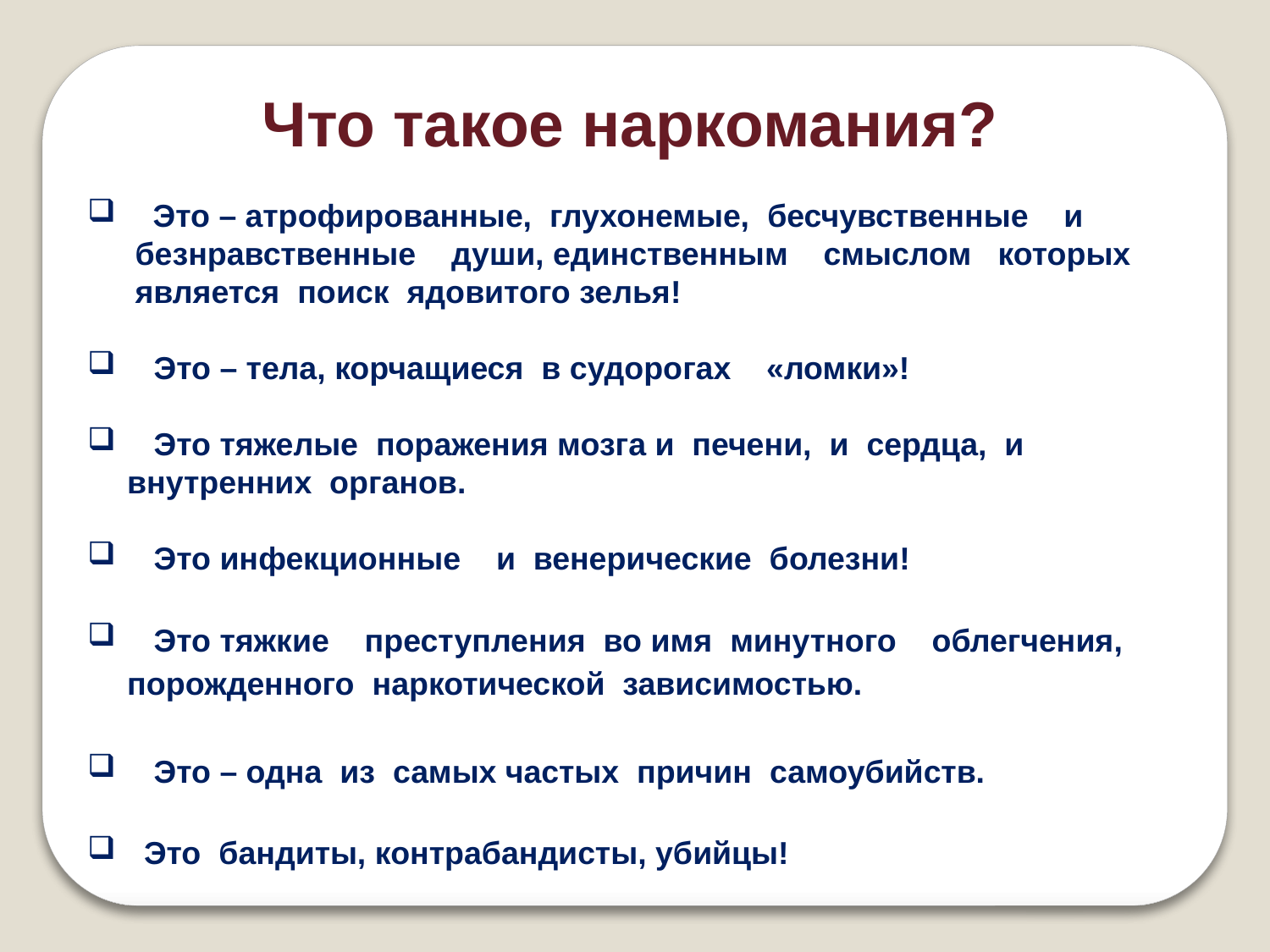

Что такое наркомания?

  Это – атрофированные,  глухонемые,  бесчувственные    и безнравственные    души, единственным    смыслом   которых  является  поиск  ядовитого зелья!

   Это – тела, корчащиеся  в судорогах    «ломки»!

   Это тяжелые  поражения мозга и  печени,  и  сердца,  и внутренних  органов.

   Это инфекционные    и  венерические  болезни!

   Это тяжкие    преступления  во имя  минутного    облегчения,  порожденного  наркотической  зависимостью.

   Это – одна  из  самых частых  причин  самоубийств.

 Это  бандиты, контрабандисты, убийцы!